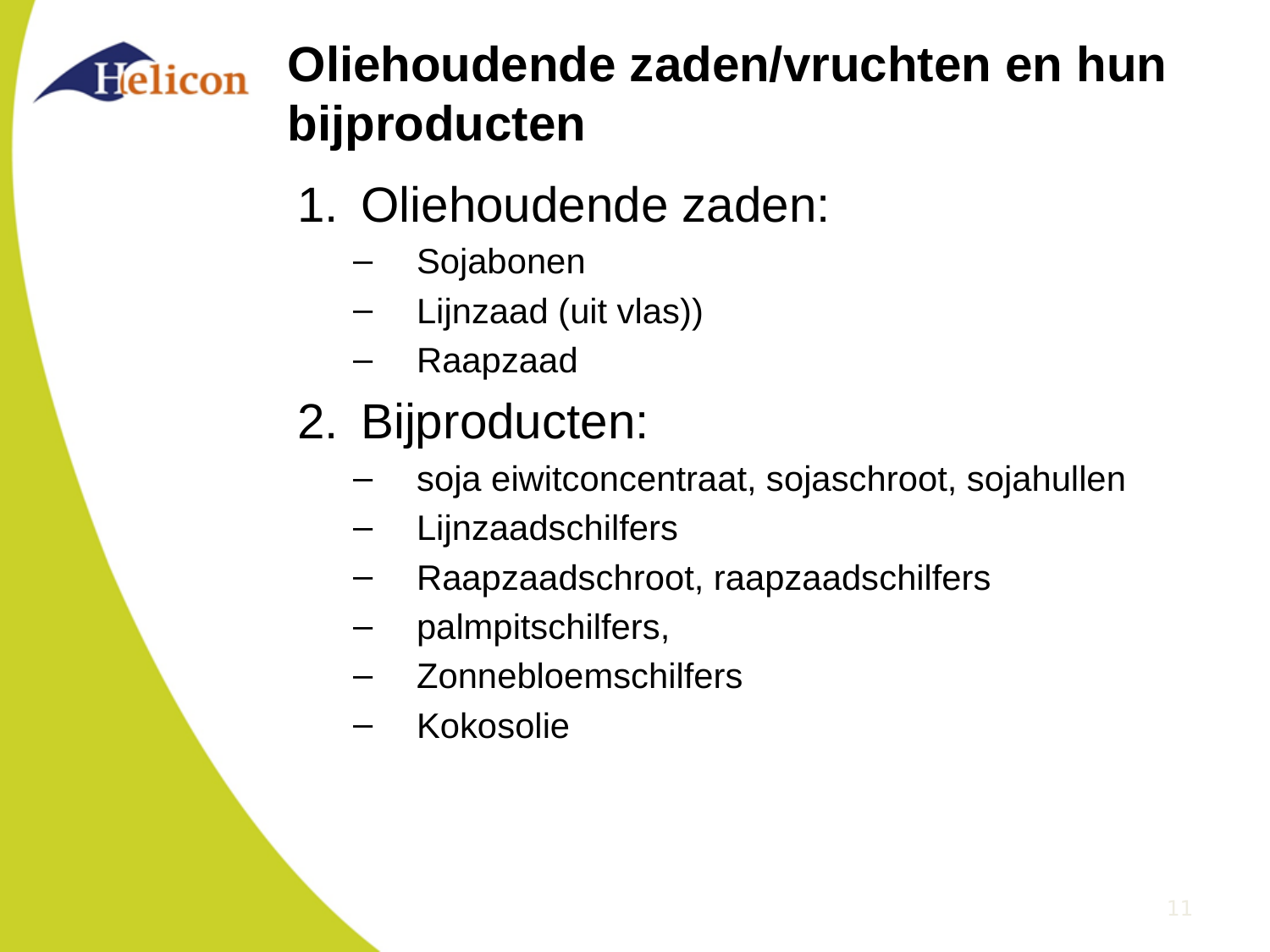

# Oliehoudende zaden/vruchten en hun bijproducten
Oliehoudende zaden:
Sojabonen
Lijnzaad (uit vlas))
Raapzaad
Bijproducten:
soja eiwitconcentraat, sojaschroot, sojahullen
Lijnzaadschilfers
Raapzaadschroot, raapzaadschilfers
palmpitschilfers,
Zonnebloemschilfers
Kokosolie

11